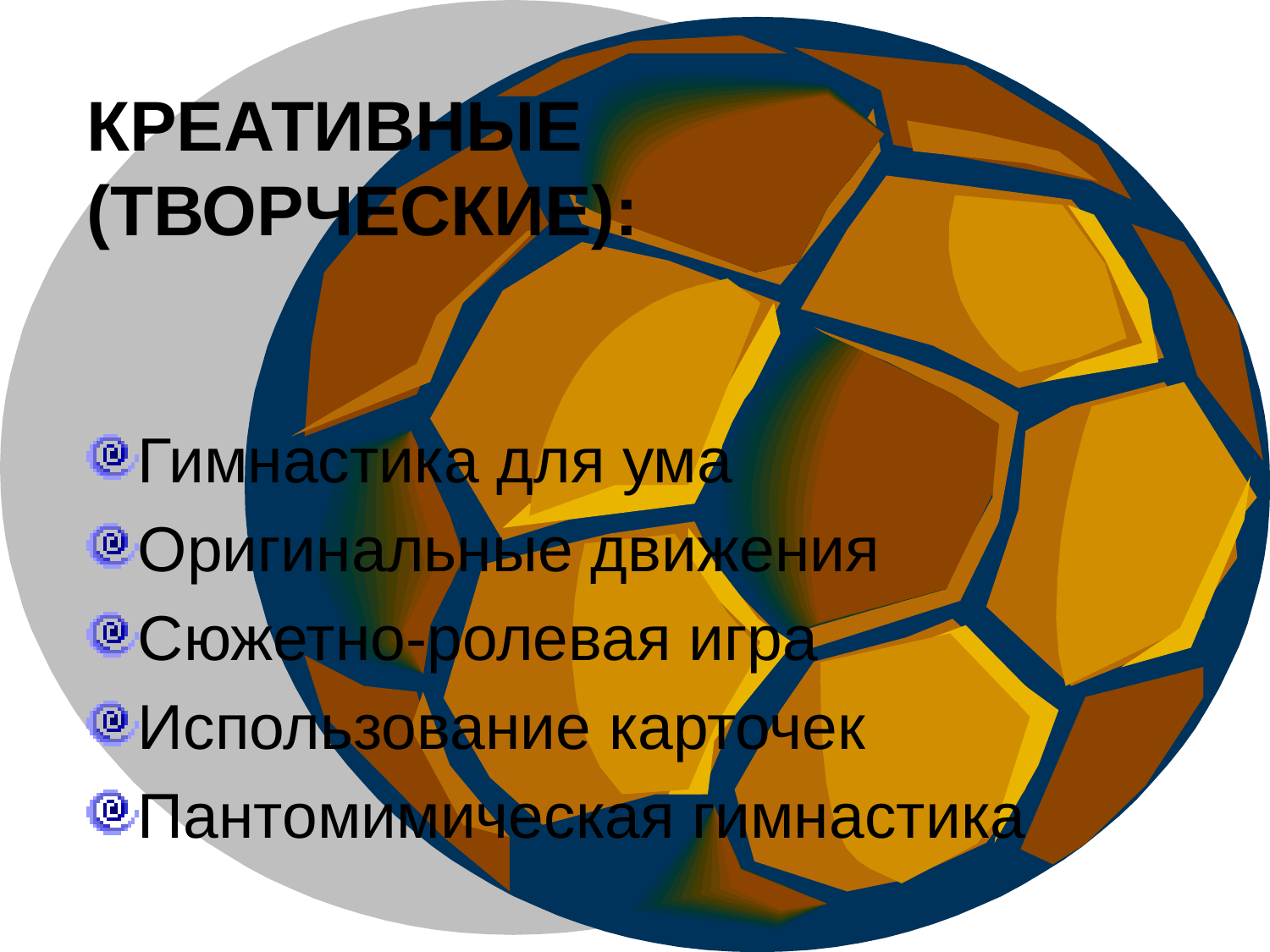

# Креативные (творческие):
Гимнастика для ума
Оригинальные движения
Сюжетно-ролевая игра
Использование карточек
Пантомимическая гимнастика